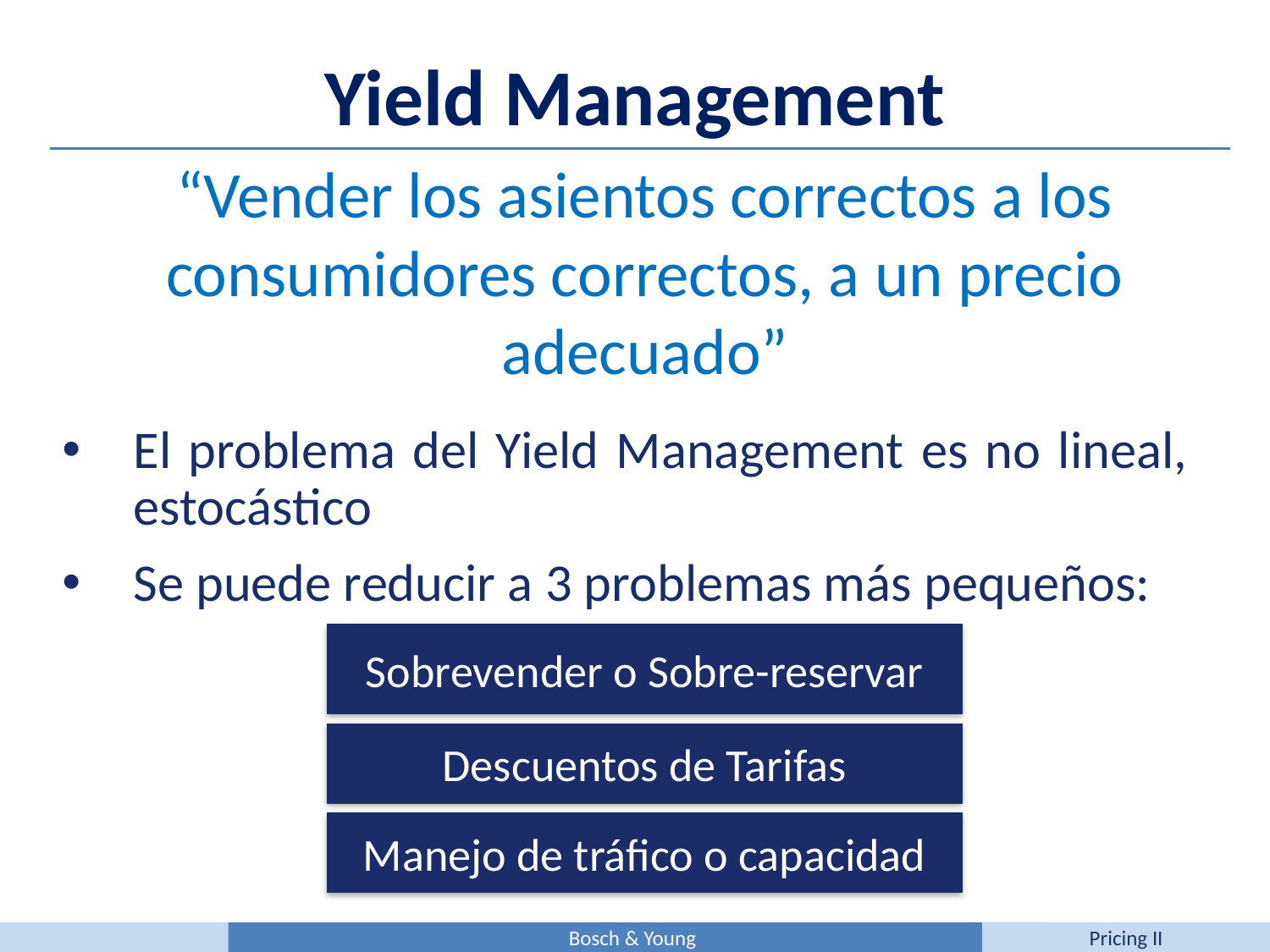

Yield Management
“Vender los asientos correctos a los consumidores correctos, a un precio adecuado”
El problema del Yield Management es no lineal, estocástico

Se puede reducir a 3 problemas más pequeños:

Sobrevender o Sobre-reservar
Descuentos de Tarifas
Manejo de tráfico o capacidad

Bosch & Young
Pricing II